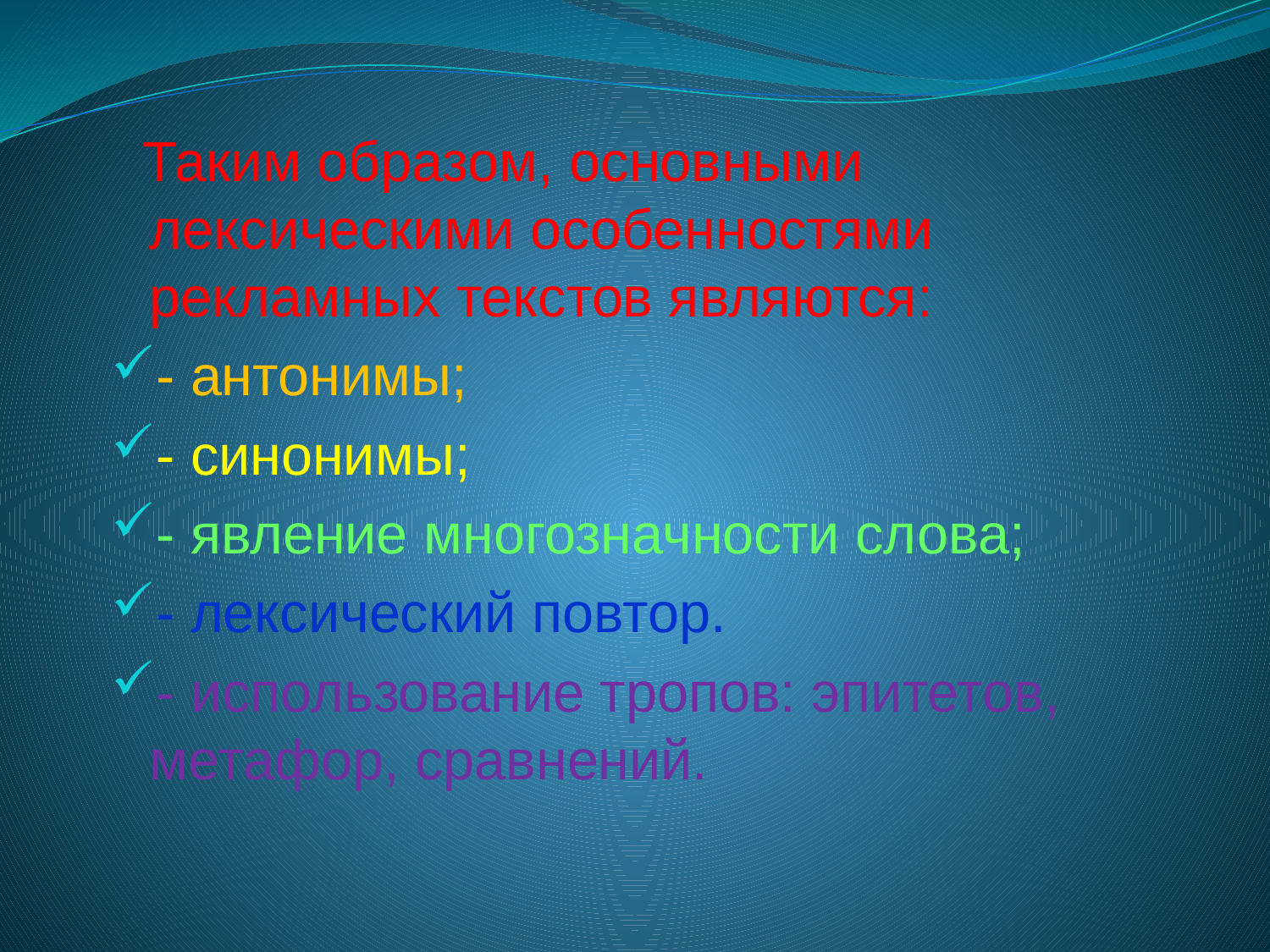

Таким образом, основными лексическими особенностями рекламных текстов являются:
- антонимы;
- синонимы;
- явление многозначности слова;
- лексический повтор.
- использование тропов: эпитетов, метафор, сравнений.